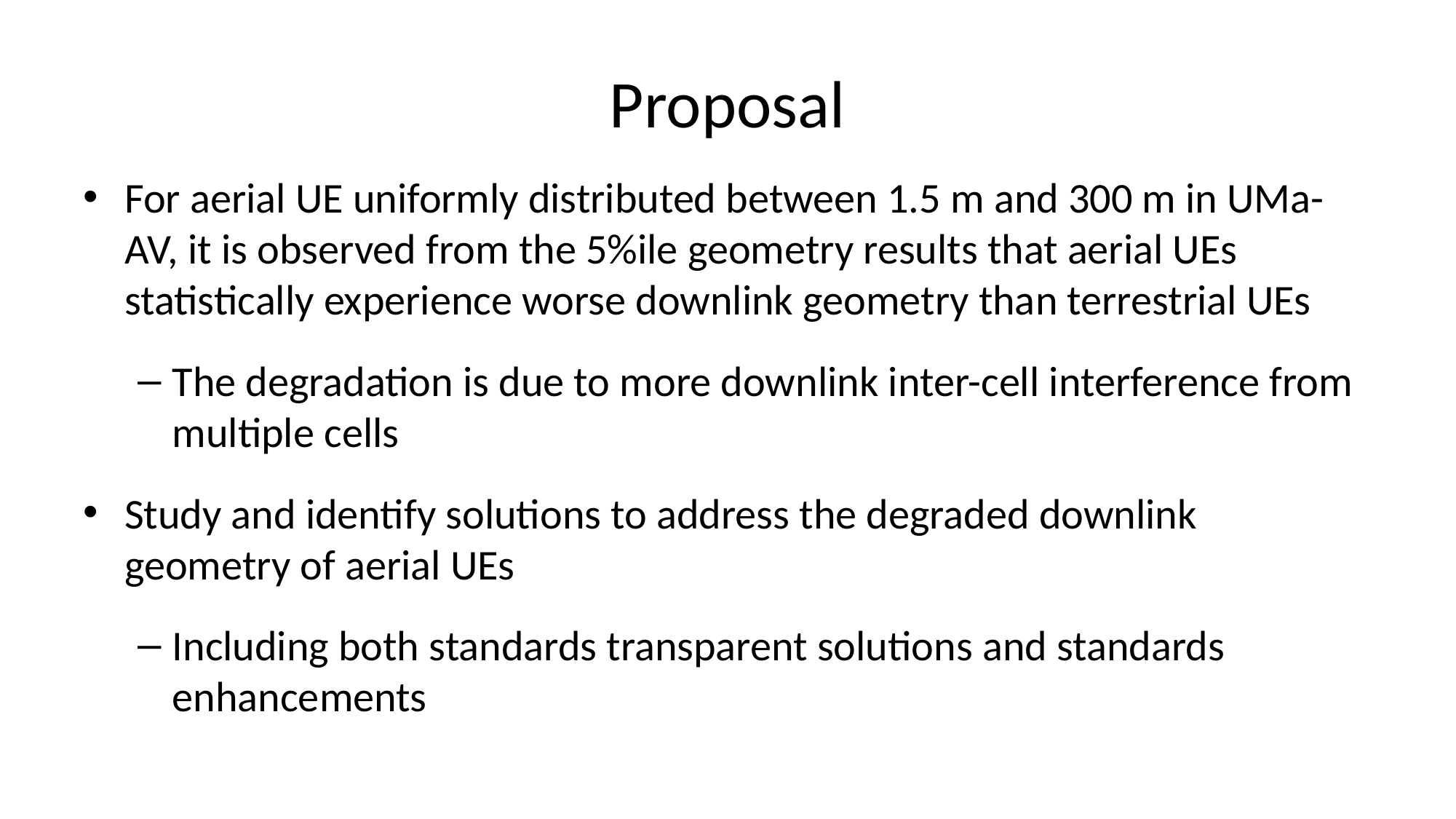

# Proposal
For aerial UE uniformly distributed between 1.5 m and 300 m in UMa-AV, it is observed from the 5%ile geometry results that aerial UEs statistically experience worse downlink geometry than terrestrial UEs
The degradation is due to more downlink inter-cell interference from multiple cells
Study and identify solutions to address the degraded downlink geometry of aerial UEs
Including both standards transparent solutions and standards enhancements